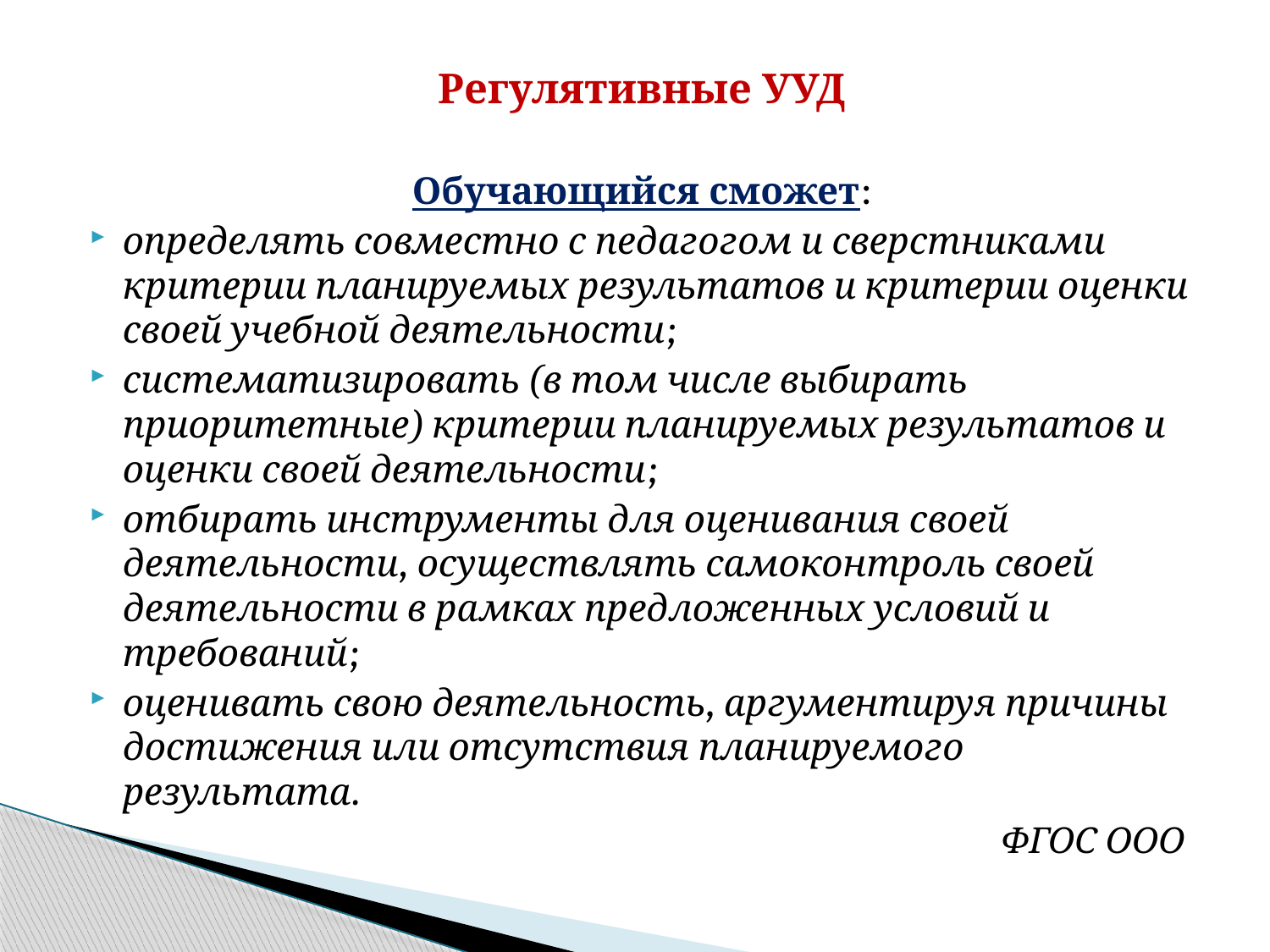

Регулятивные УУД

Обучающийся сможет:
определять совместно с педагогом и сверстниками критерии планируемых результатов и критерии оценки своей учебной деятельности;
систематизировать (в том числе выбирать приоритетные) критерии планируемых результатов и оценки своей деятельности;
отбирать инструменты для оценивания своей деятельности, осуществлять самоконтроль своей деятельности в рамках предложенных условий и требований;
оценивать свою деятельность, аргументируя причины достижения или отсутствия планируемого результата.
ФГОС ООО